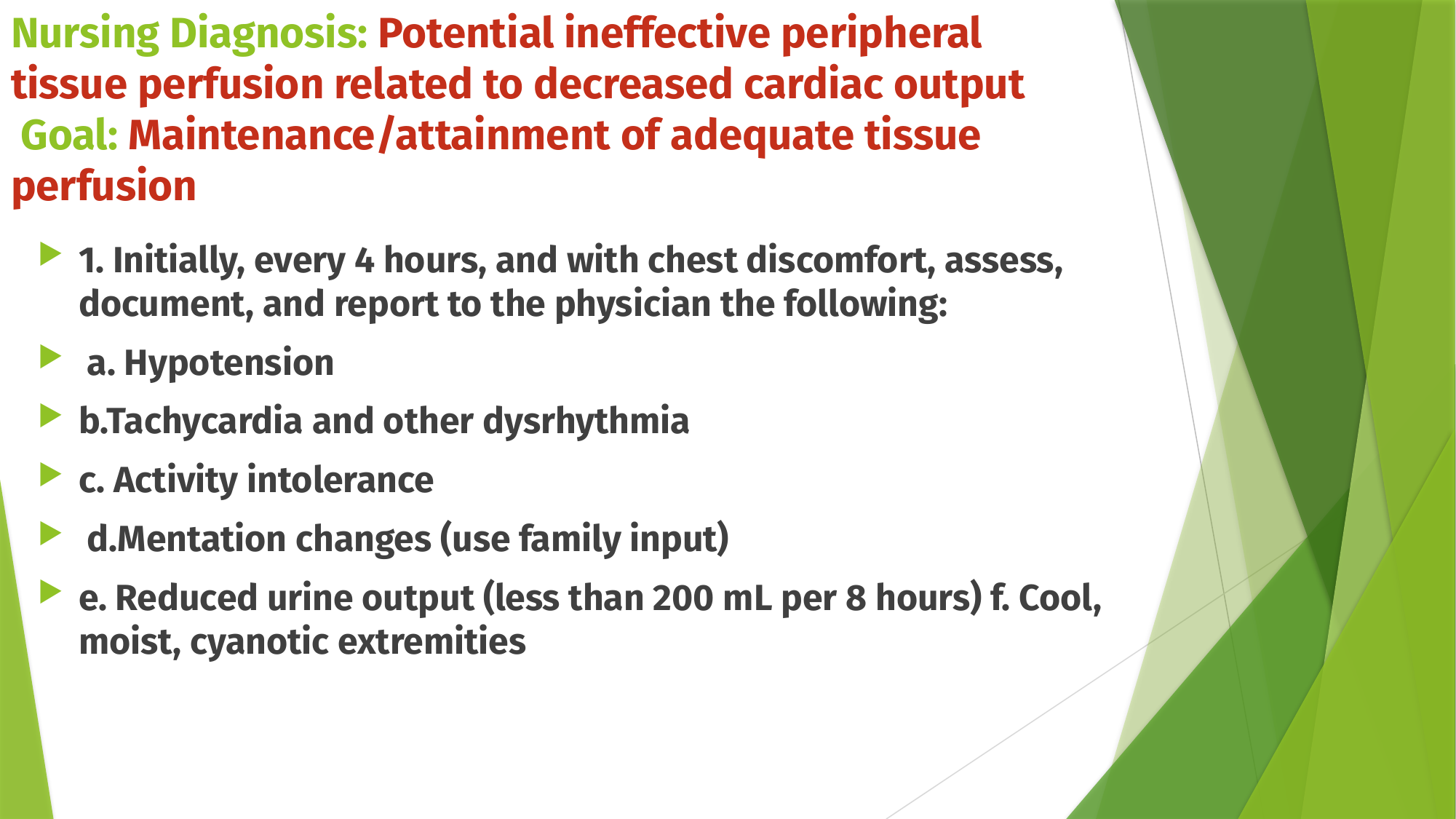

# Nursing Diagnosis: Potential ineffective peripheral tissue perfusion related to decreased cardiac output Goal: Maintenance/attainment of adequate tissue perfusion
1. Initially, every 4 hours, and with chest discomfort, assess, document, and report to the physician the following:
 a. Hypotension
b.Tachycardia and other dysrhythmia
c. Activity intolerance
 d.Mentation changes (use family input)
e. Reduced urine output (less than 200 mL per 8 hours) f. Cool, moist, cyanotic extremities